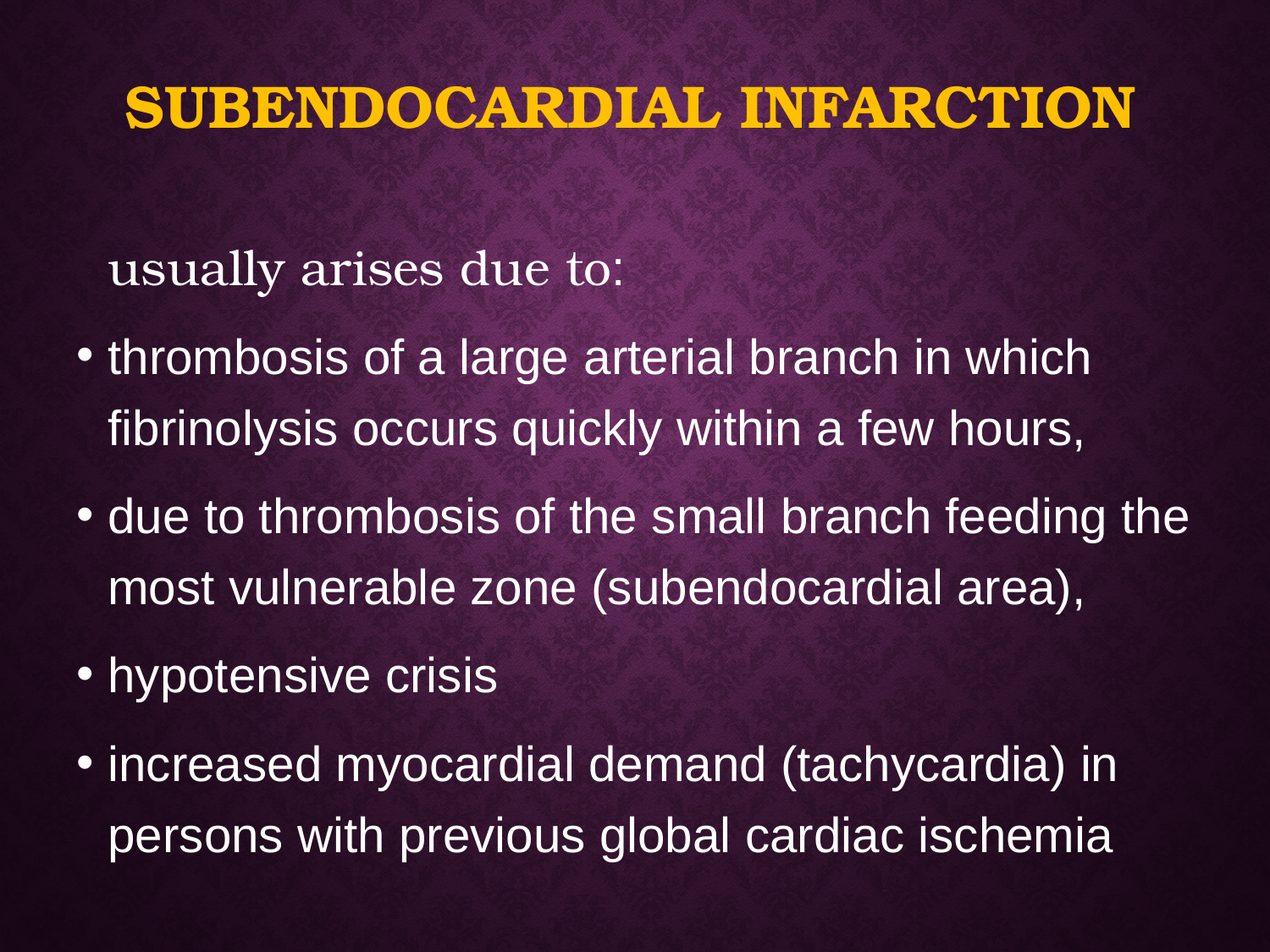

# Subendocardial infarction
	usually arises due to:
thrombosis of a large arterial branch in which fibrinolysis occurs quickly within a few hours,
due to thrombosis of the small branch feeding the most vulnerable zone (subendocardial area),
hypotensive crisis
increased myocardial demand (tachycardia) in persons with previous global cardiac ischemia